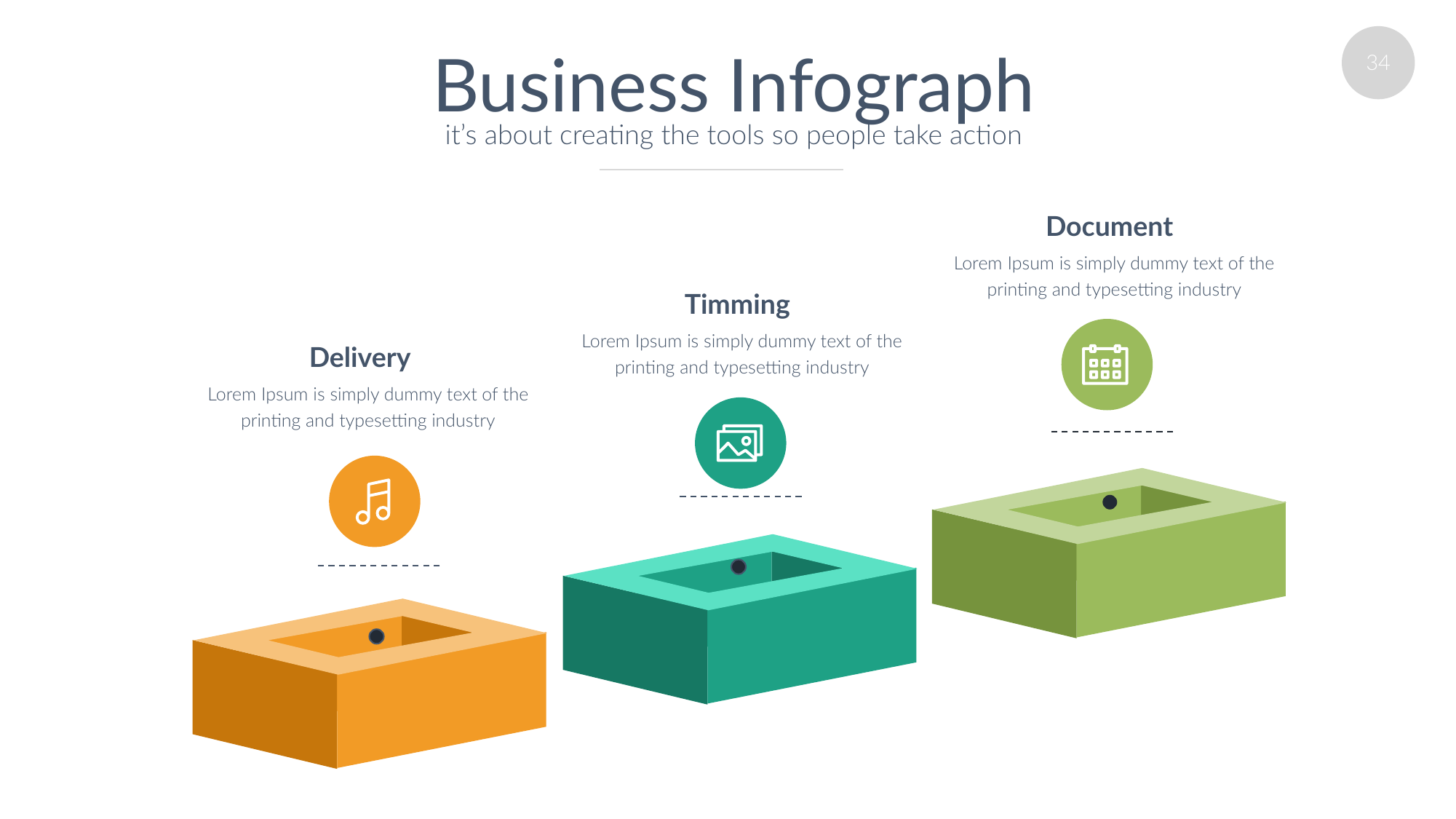

# Business Infograph
it’s about creating the tools so people take action

Document
Lorem Ipsum is simply dummy text of the printing and typesetting industry
Timming

Lorem Ipsum is simply dummy text of the printing and typesetting industry
Delivery
Lorem Ipsum is simply dummy text of the printing and typesetting industry